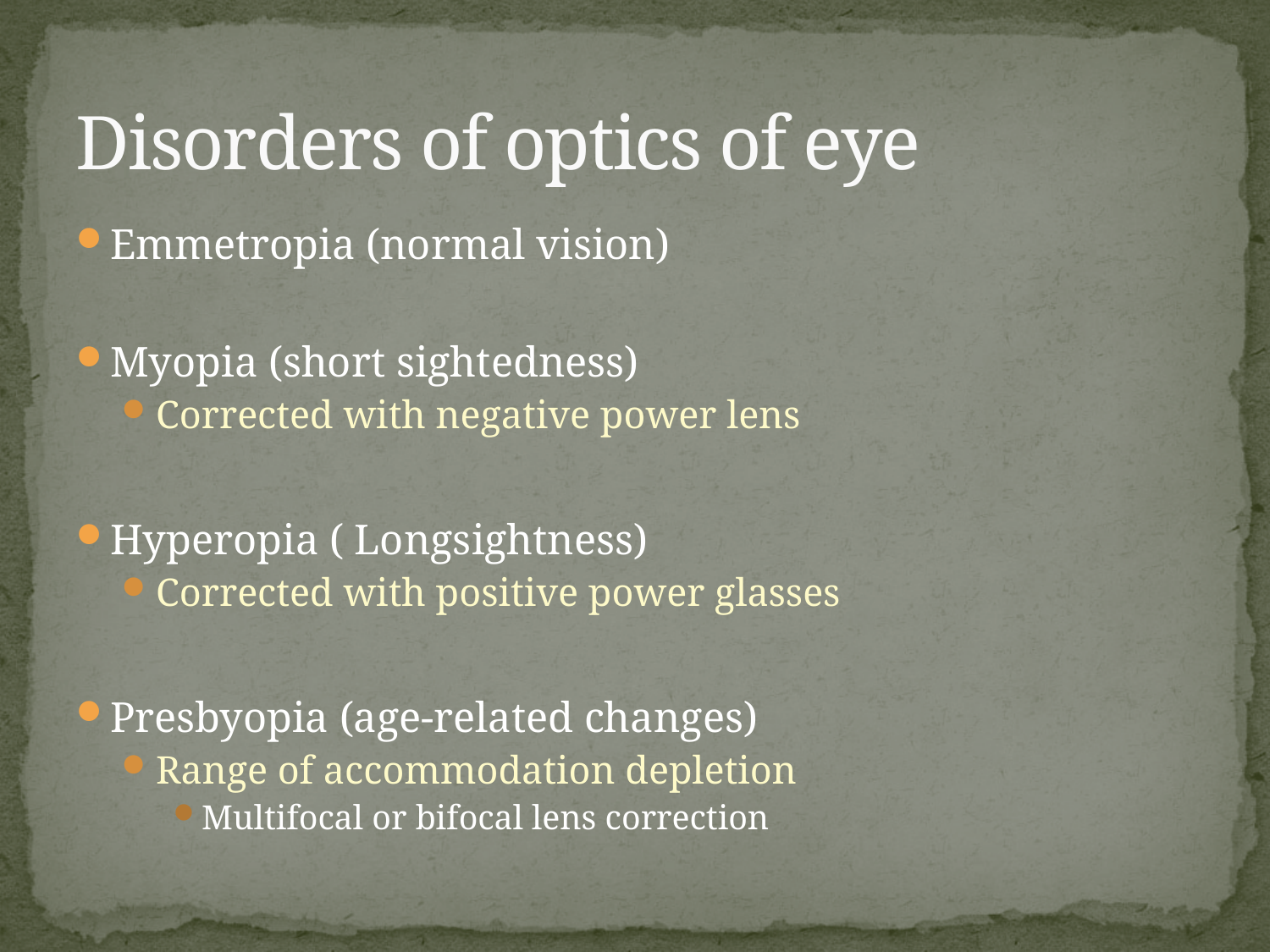

# Disorders of optics of eye
Emmetropia (normal vision)

Myopia (short sightedness)
Corrected with negative power lens

Hyperopia ( Longsightness)
Corrected with positive power glasses

Presbyopia (age-related changes)
Range of accommodation depletion
Multifocal or bifocal lens correction